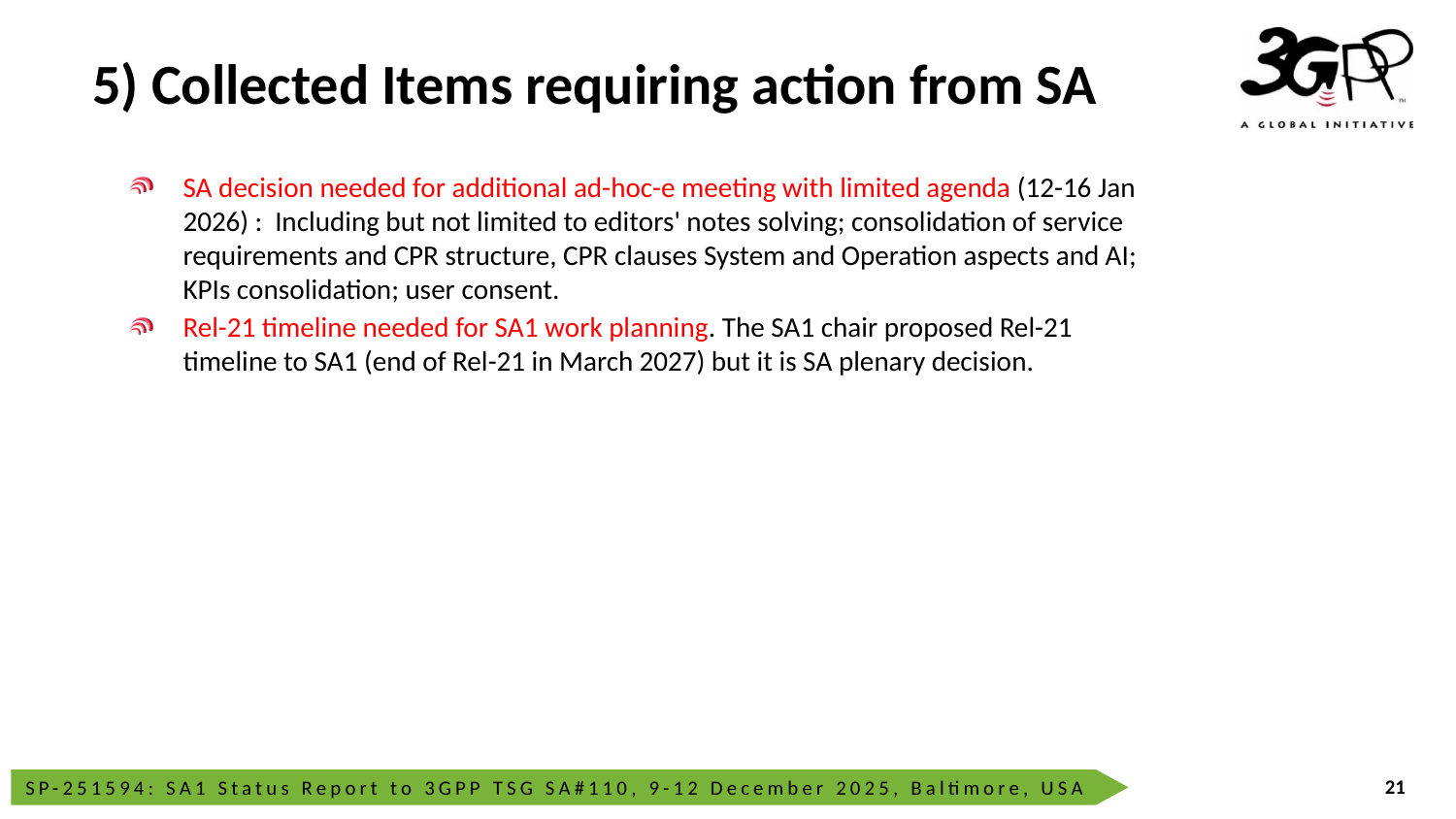

# 5) Collected Items requiring action from SA
SA decision needed for additional ad-hoc-e meeting with limited agenda (12-16 Jan 2026) :  Including but not limited to editors' notes solving; consolidation of service requirements and CPR structure, CPR clauses System and Operation aspects and AI; KPIs consolidation; user consent.
Rel-21 timeline needed for SA1 work planning. The SA1 chair proposed Rel-21 timeline to SA1 (end of Rel-21 in March 2027) but it is SA plenary decision.